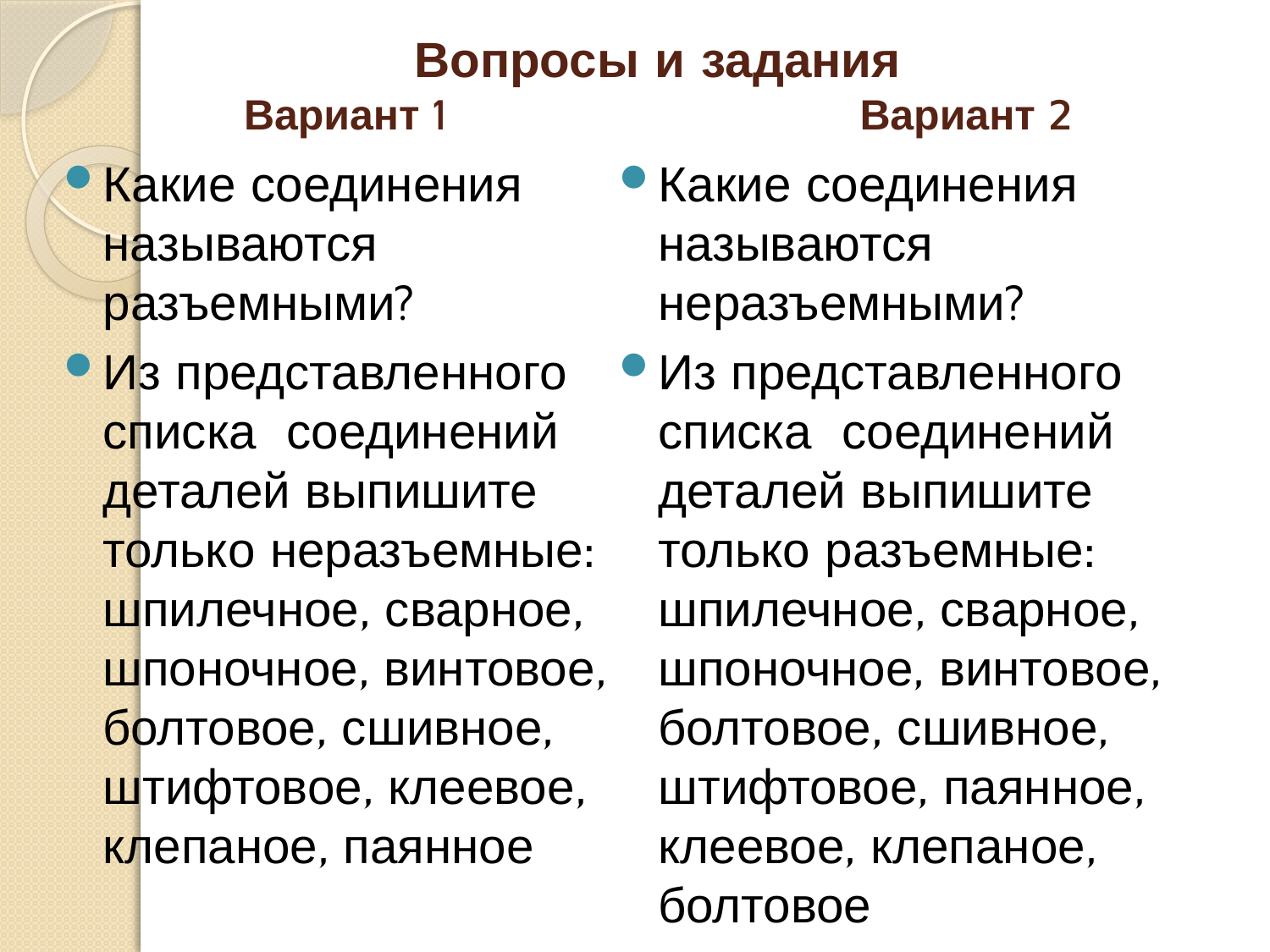

# Вопросы и задания Вариант 1                              Вариант 2
Какие соединения называются разъемными?
Из представленного списка  соединений деталей выпишите только неразъемные: шпилечное, сварное, шпоночное, винтовое, болтовое, сшивное, штифтовое, клеевое, клепаное, паянное
Какие соединения называются неразъемными?
Из представленного списка  соединений деталей выпишите только разъемные: шпилечное, сварное, шпоночное, винтовое, болтовое, сшивное, штифтовое, паянное, клеевое, клепаное, болтовое